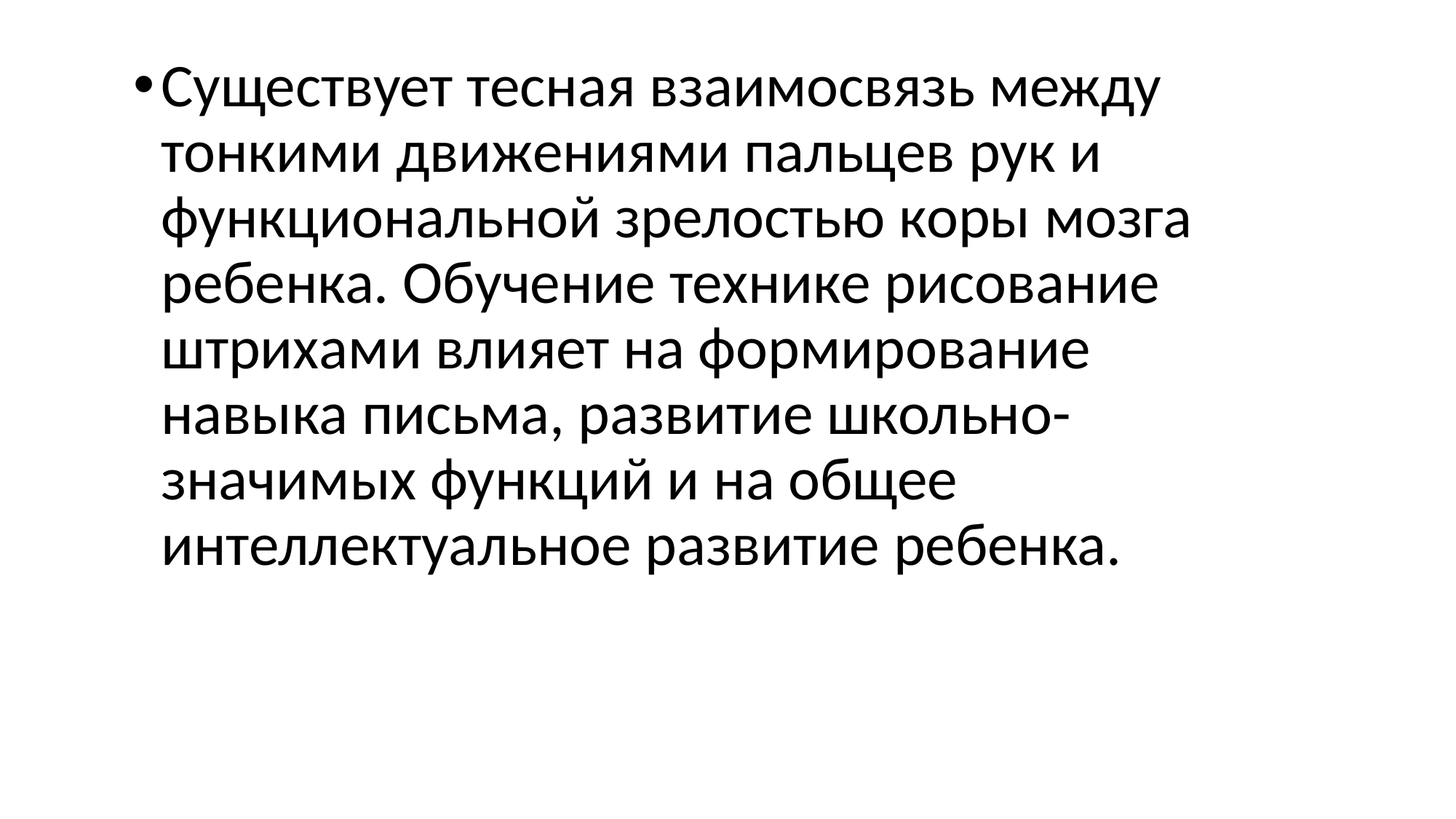

Существует тесная взаимосвязь между тонкими движениями пальцев рук и функциональной зрелостью коры мозга ребенка. Обучение технике рисование штрихами влияет на формирование навыка письма, развитие школьно-значимых функций и на общее интеллектуальное развитие ребенка.